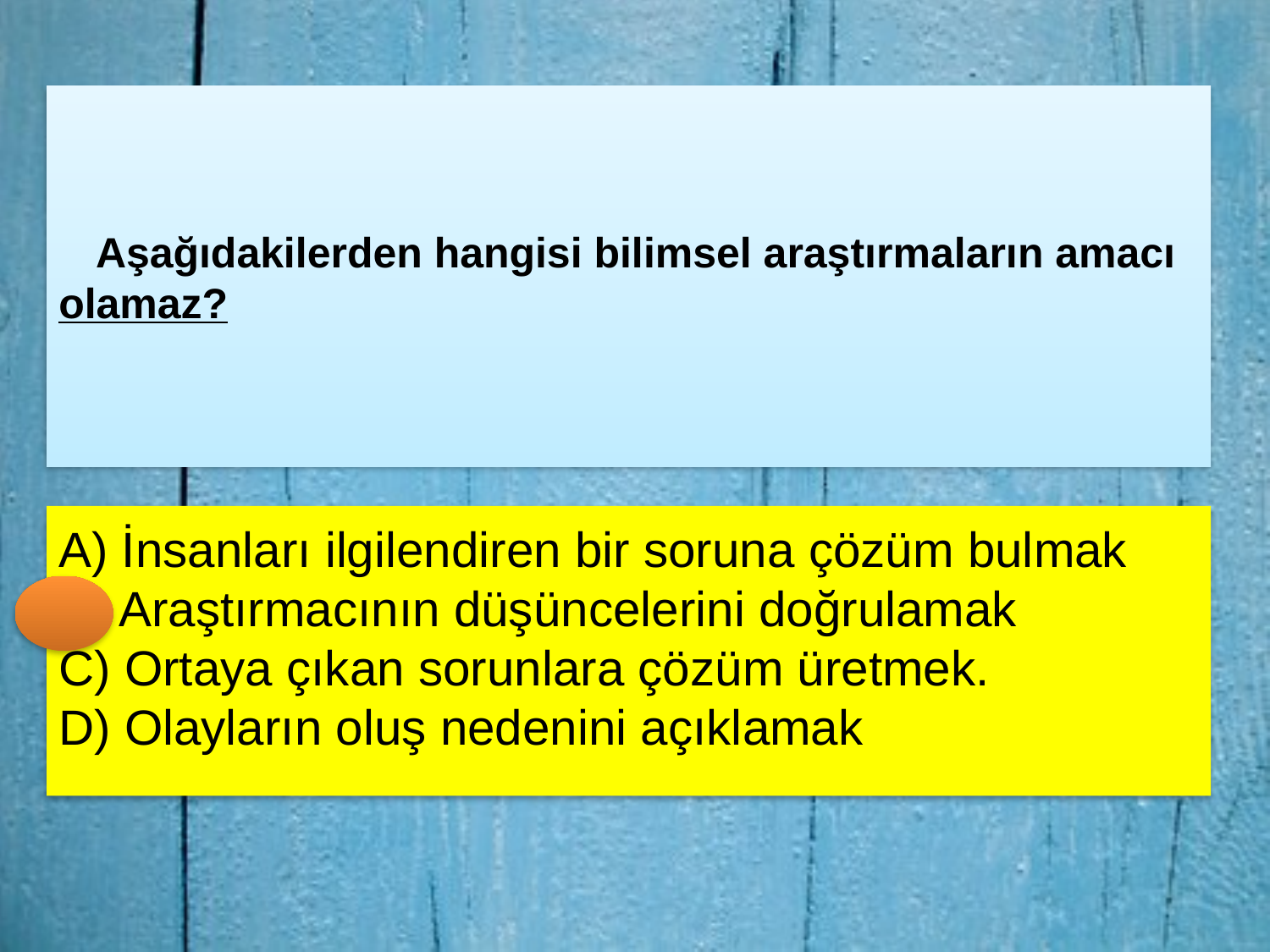

Aşağıdakilerden hangisi bilimsel araştırmaların amacı olamaz?
 İnsanları ilgilendiren bir soruna çözüm bulmak
B) Araştırmacının düşüncelerini doğrulamak
C) Ortaya çıkan sorunlara çözüm üretmek.
D) Olayların oluş nedenini açıklamak